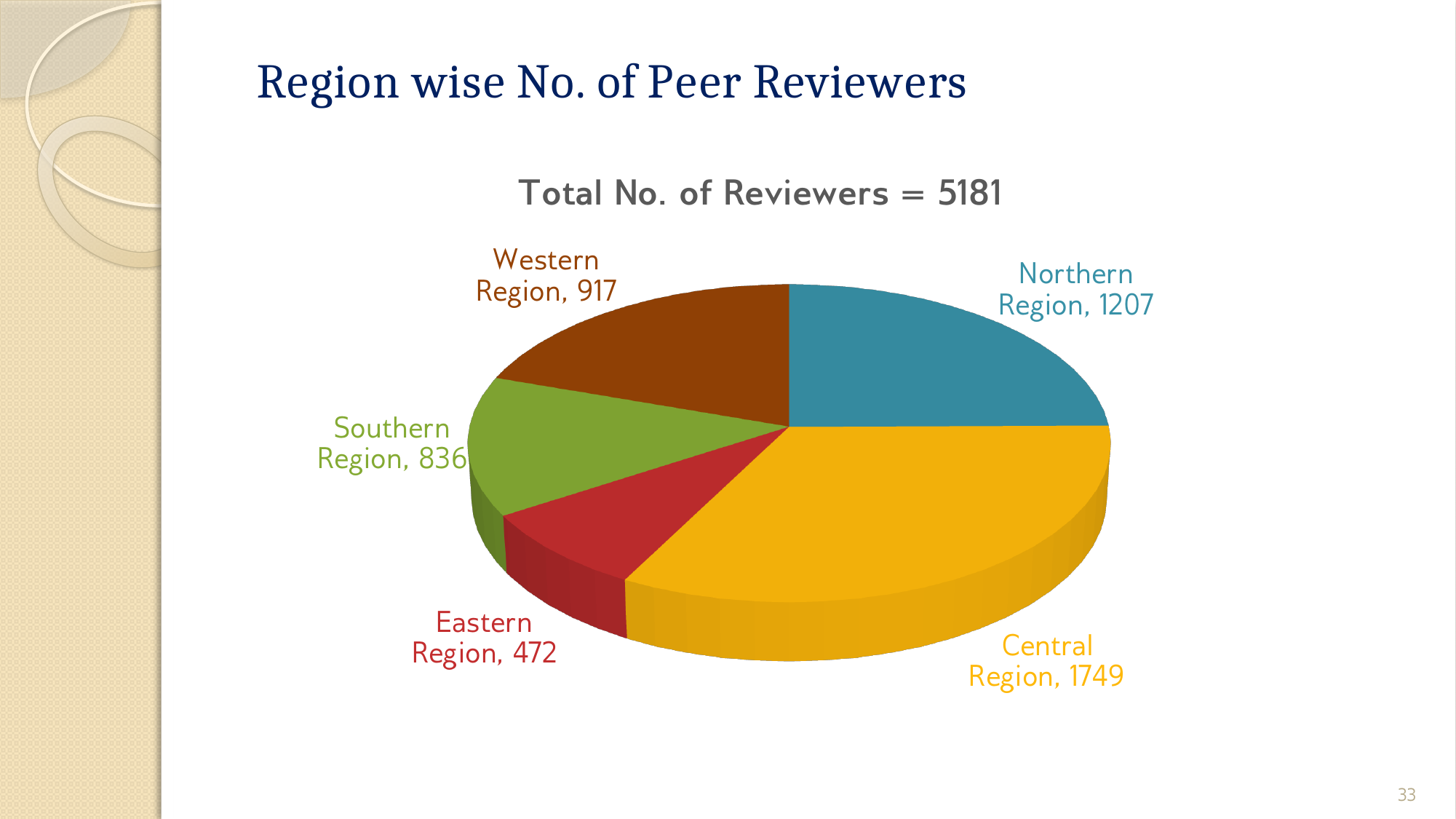

Region wise No. of Peer Reviewers

[unsupported chart]

33